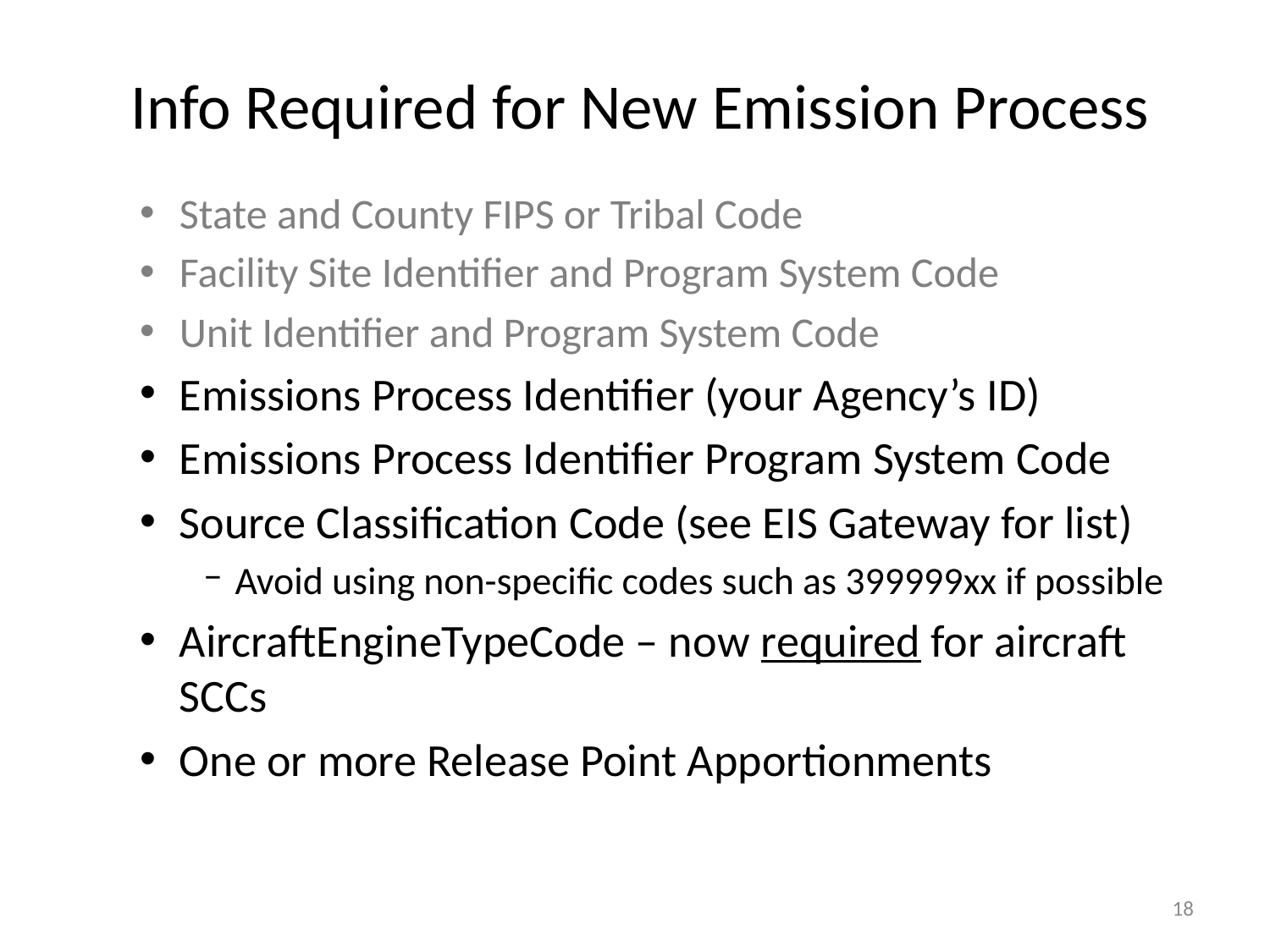

# Info Required for New Emission Process
State and County FIPS or Tribal Code
Facility Site Identifier and Program System Code
Unit Identifier and Program System Code
Emissions Process Identifier (your Agency’s ID)
Emissions Process Identifier Program System Code
Source Classification Code (see EIS Gateway for list)
Avoid using non-specific codes such as 399999xx if possible
AircraftEngineTypeCode – now required for aircraft SCCs
One or more Release Point Apportionments
18